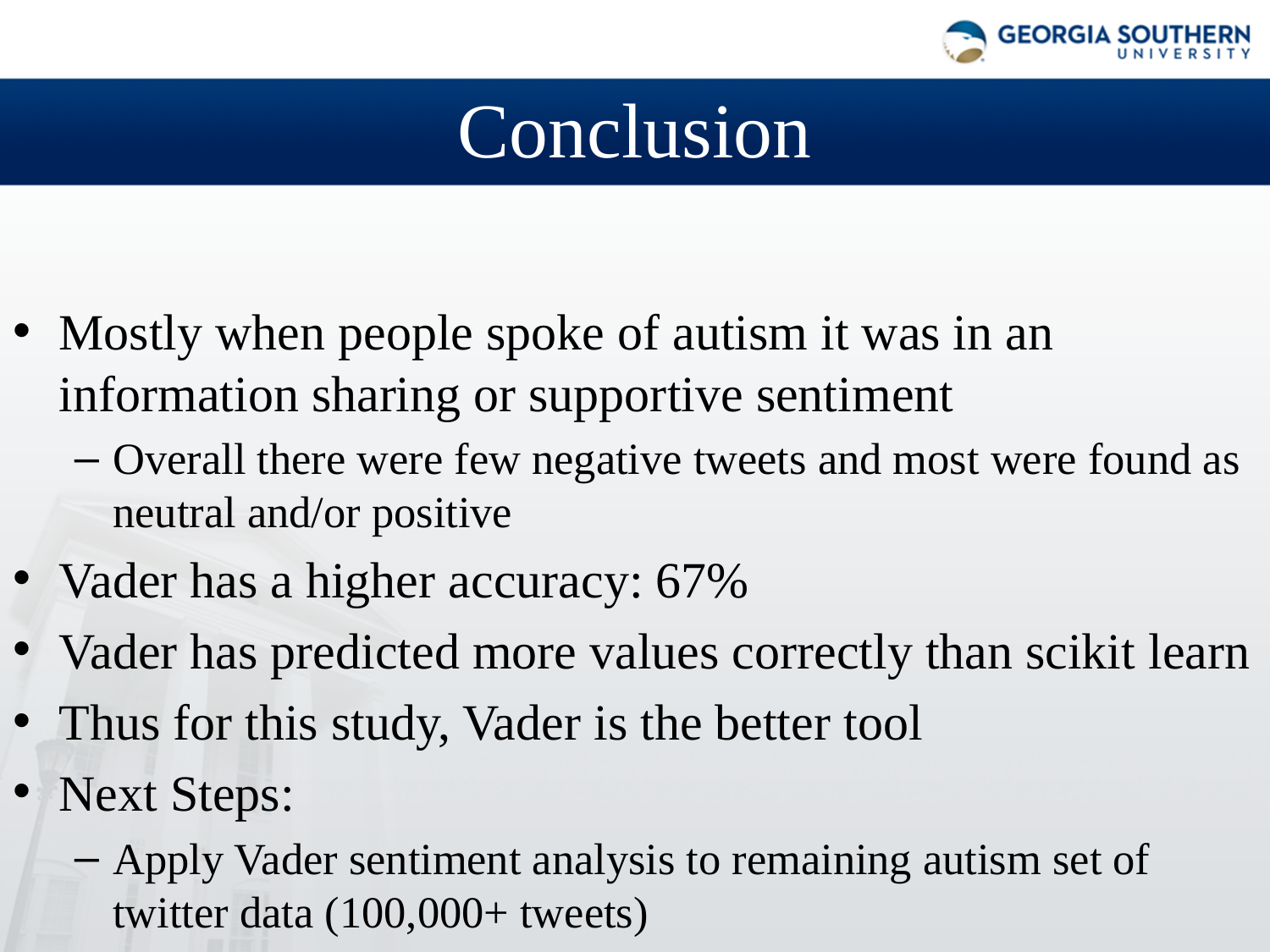

# Conclusion

Mostly when people spoke of autism it was in an information sharing or supportive sentiment
Overall there were few negative tweets and most were found as neutral and/or positive
Vader has a higher accuracy: 67%
Vader has predicted more values correctly than scikit learn
Thus for this study, Vader is the better tool
Next Steps:
Apply Vader sentiment analysis to remaining autism set of twitter data (100,000+ tweets)